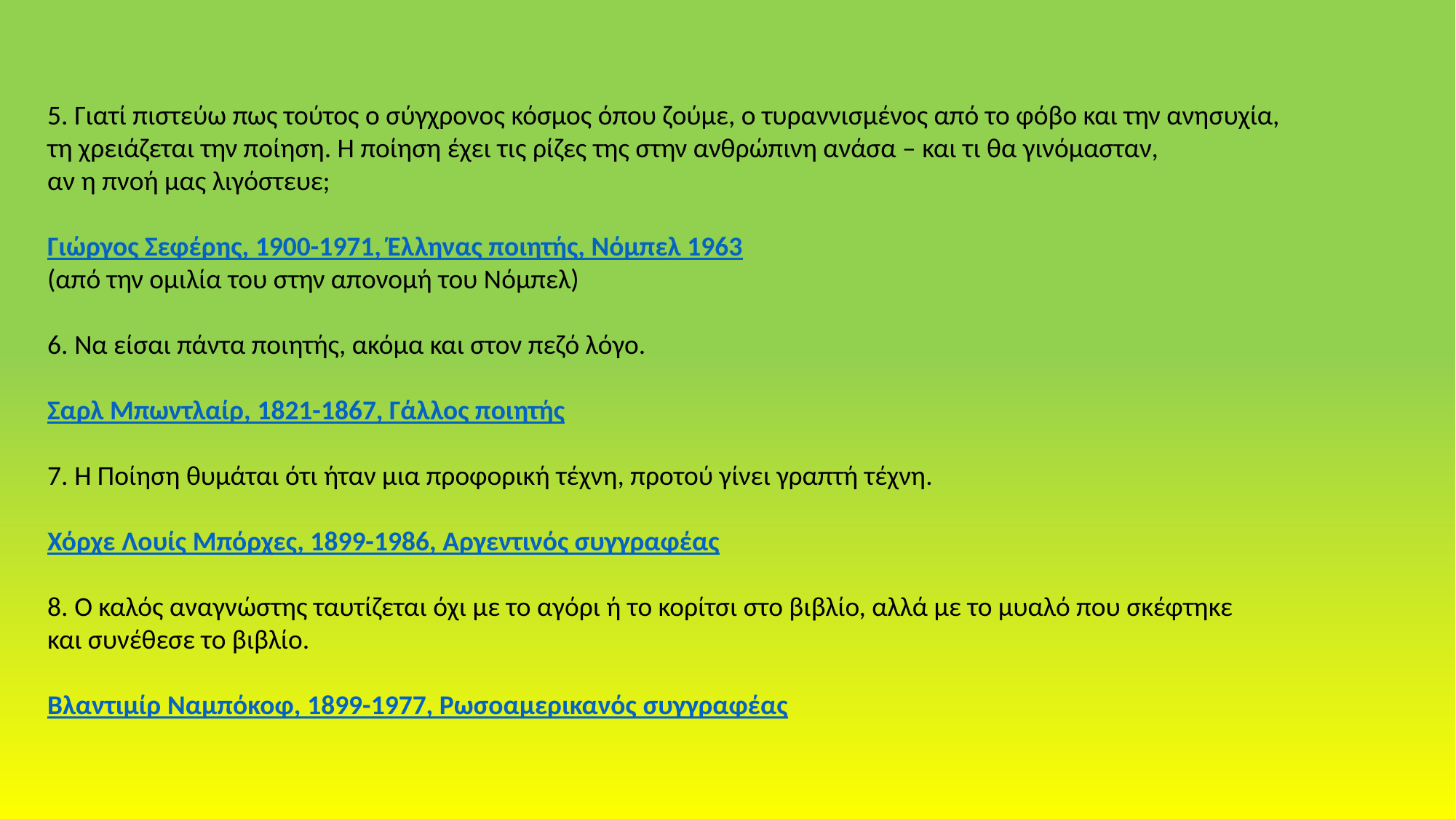

5. Γιατί πιστεύω πως τούτος ο σύγχρονος κόσμος όπου ζούμε, ο τυραννισμένος από το φόβο και την ανησυχία,
τη χρειάζεται την ποίηση. Η ποίηση έχει τις ρίζες της στην ανθρώπινη ανάσα – και τι θα γινόμασταν,
αν η πνοή μας λιγόστευε;

Γιώργος Σεφέρης, 1900-1971, Έλληνας ποιητής, Νόμπελ 1963
(από την ομιλία του στην απονομή του Νόμπελ)

6. Να είσαι πάντα ποιητής, ακόμα και στον πεζό λόγο.

Σαρλ Μπωντλαίρ, 1821-1867, Γάλλος ποιητής

7. Η Ποίηση θυμάται ότι ήταν μια προφορική τέχνη, προτού γίνει γραπτή τέχνη.

Χόρχε Λουίς Μπόρχες, 1899-1986, Αργεντινός συγγραφέας

8. Ο καλός αναγνώστης ταυτίζεται όχι με το αγόρι ή το κορίτσι στο βιβλίο, αλλά με το μυαλό που σκέφτηκε
και συνέθεσε το βιβλίο.

Βλαντιμίρ Ναμπόκοφ, 1899-1977, Ρωσοαμερικανός συγγραφέας